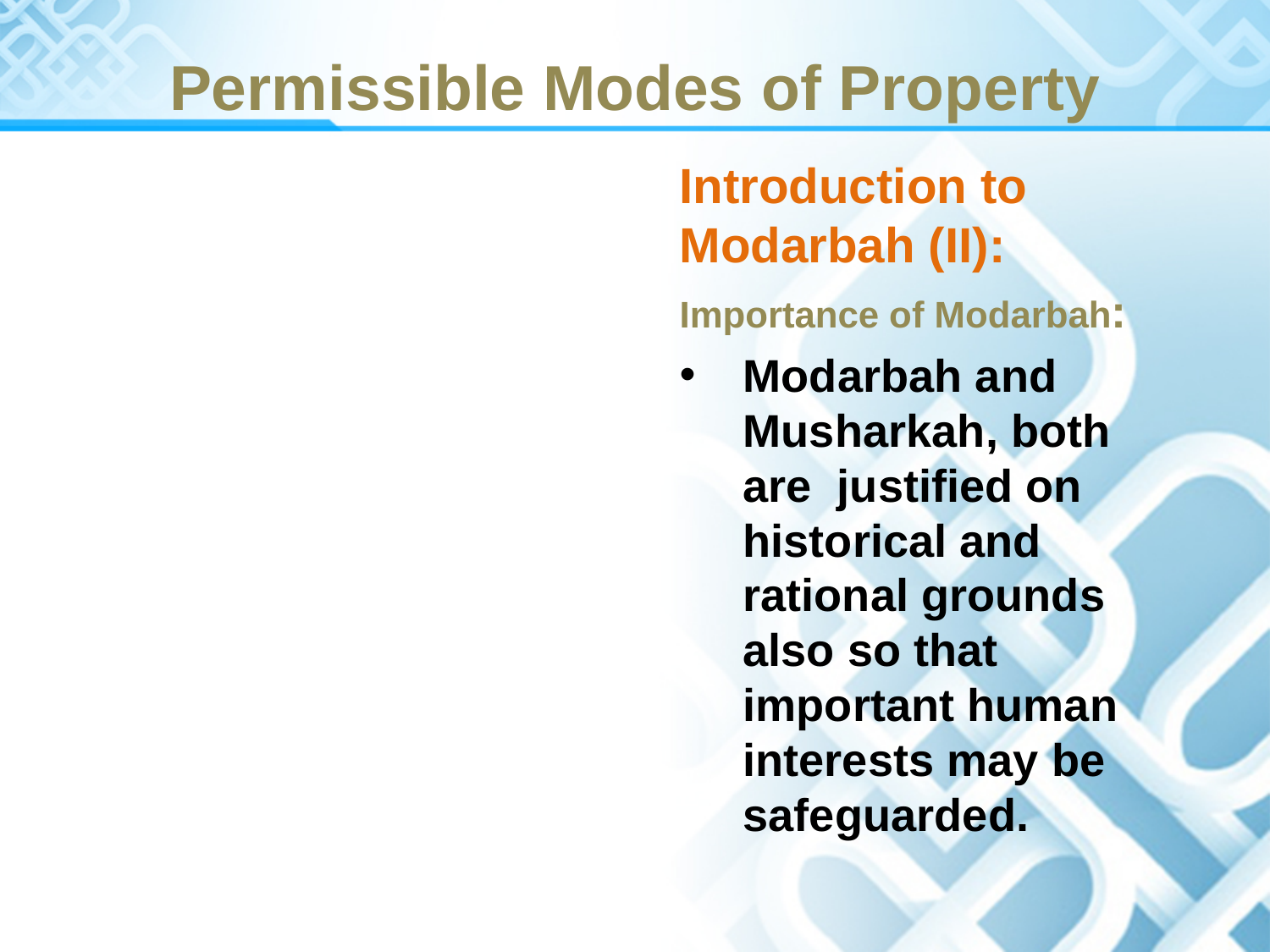

Permissible Modes of Property
Introduction to Modarbah (II):
Importance of Modarbah:
Modarbah and Musharkah, both are  justified on historical and rational grounds also so that important human interests may be safeguarded.